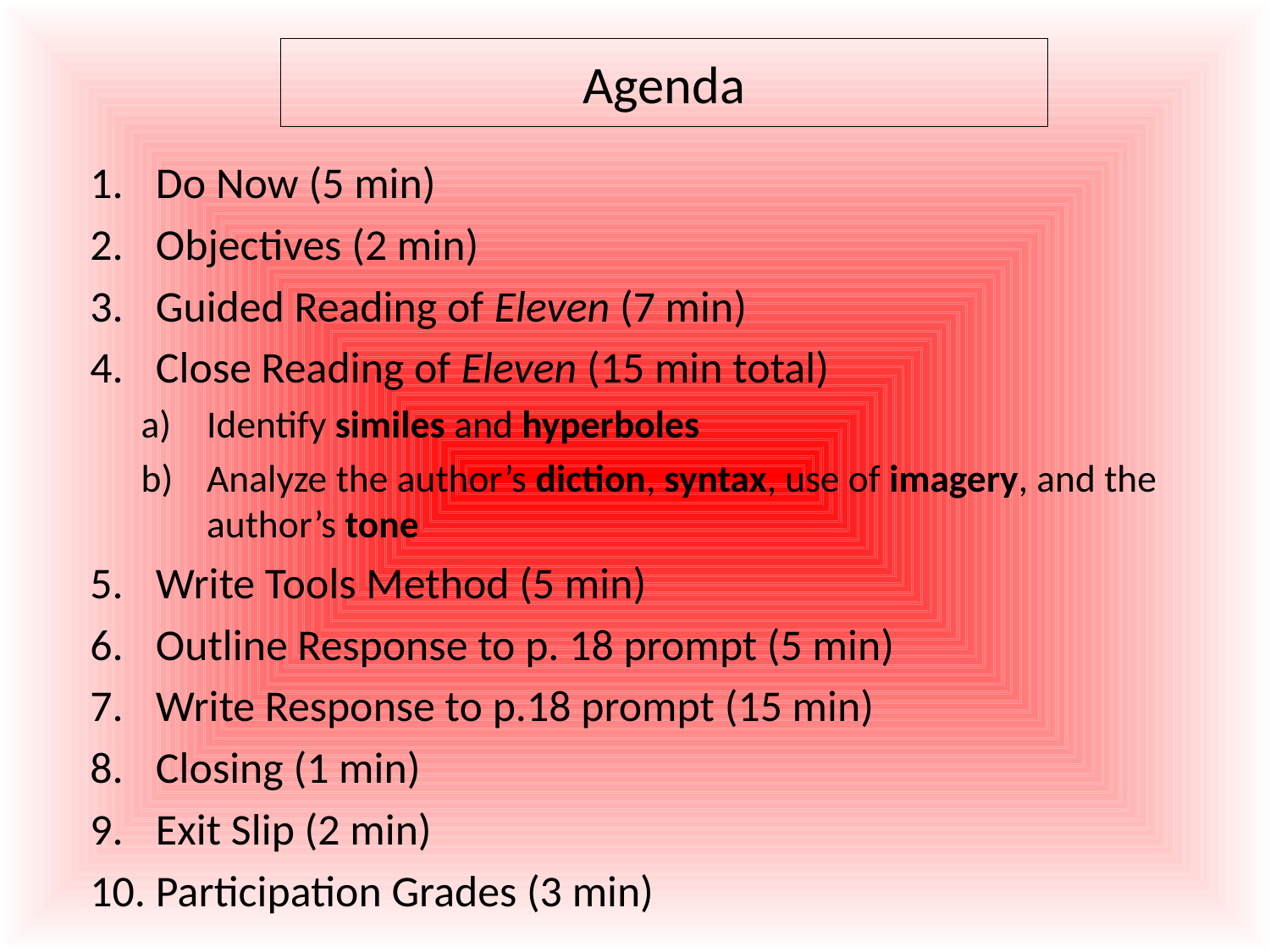

Agenda
Do Now (5 min)
Objectives (2 min)
Guided Reading of Eleven (7 min)
Close Reading of Eleven (15 min total)
Identify similes and hyperboles
Analyze the author’s diction, syntax, use of imagery, and the author’s tone
Write Tools Method (5 min)
Outline Response to p. 18 prompt (5 min)
Write Response to p.18 prompt (15 min)
Closing (1 min)
Exit Slip (2 min)
Participation Grades (3 min)